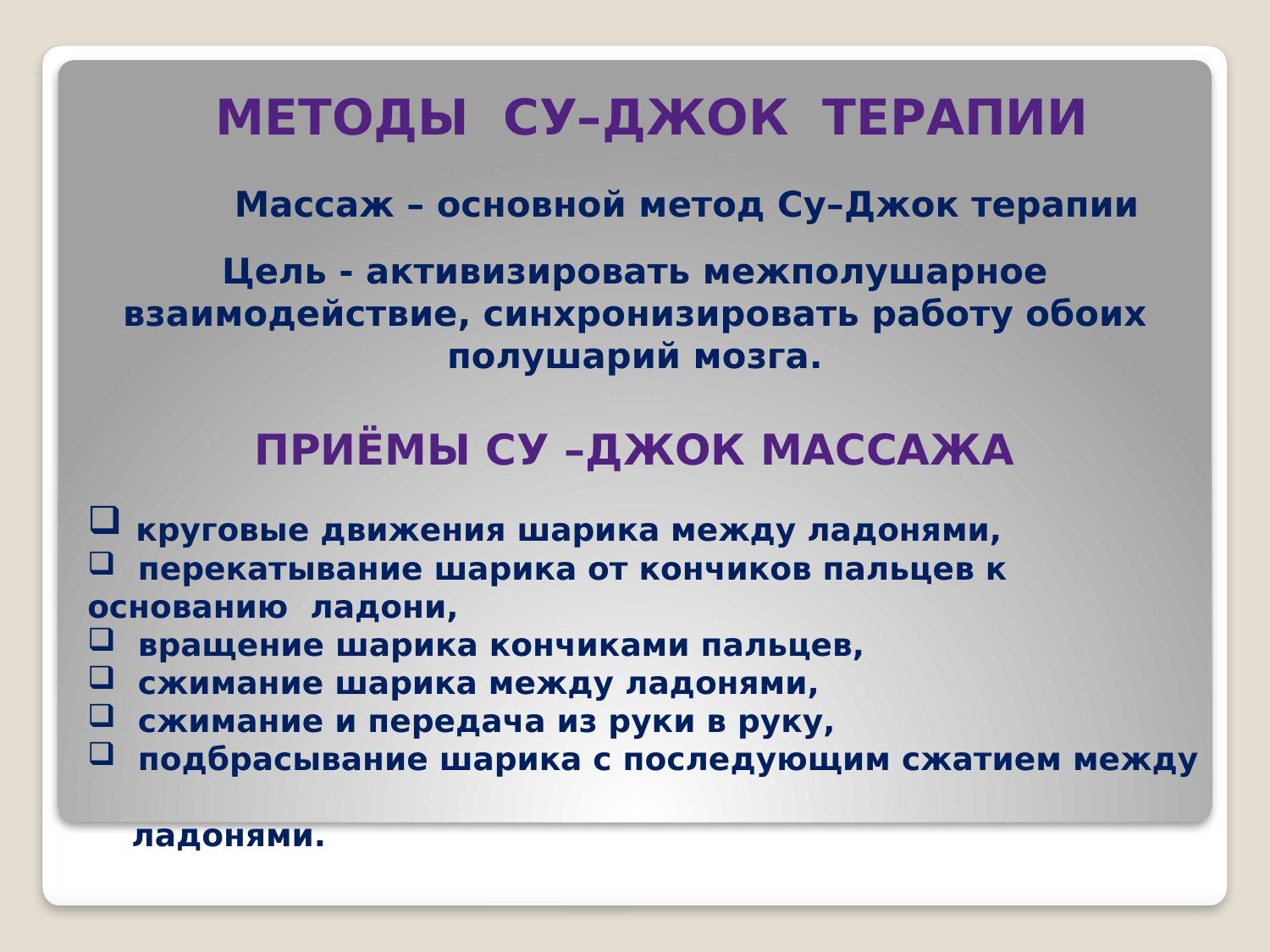

# МЕТОДЫ  СУ–ДЖОК  ТЕРАПИИ
       Массаж – основной метод Су–Джок терапии

Цель - активизировать межполушарное взаимодействие, синхронизировать работу обоих полушарий мозга.

ПРИЁМЫ СУ –ДЖОК МАССАЖА
 круговые движения шарика между ладонями,
  перекатывание шарика от кончиков пальцев к    основанию  ладони,
  вращение шарика кончиками пальцев,
  сжимание шарика между ладонями,
  сжимание и передача из руки в руку,
  подбрасывание шарика с последующим сжатием между
    ладонями.